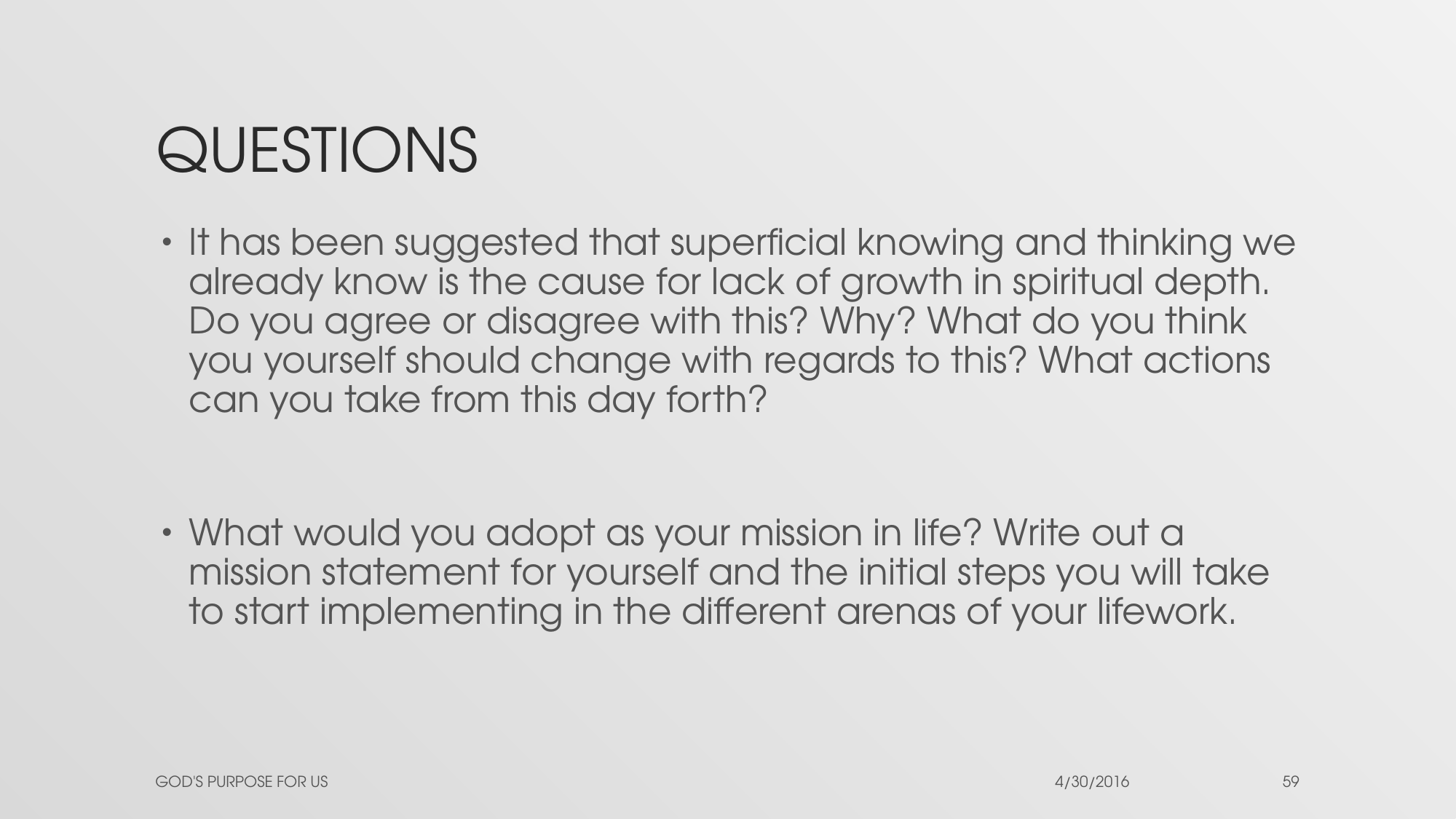

# Questions
It has been suggested that superficial knowing and thinking we already know is the cause for lack of growth in spiritual depth. Do you agree or disagree with this? Why? What do you think you yourself should change with regards to this? What actions can you take from this day forth?

What would you adopt as your mission in life? Write out a mission statement for yourself and the initial steps you will take to start implementing in the different arenas of your lifework.

God's Purpose for US
4/30/2016
59